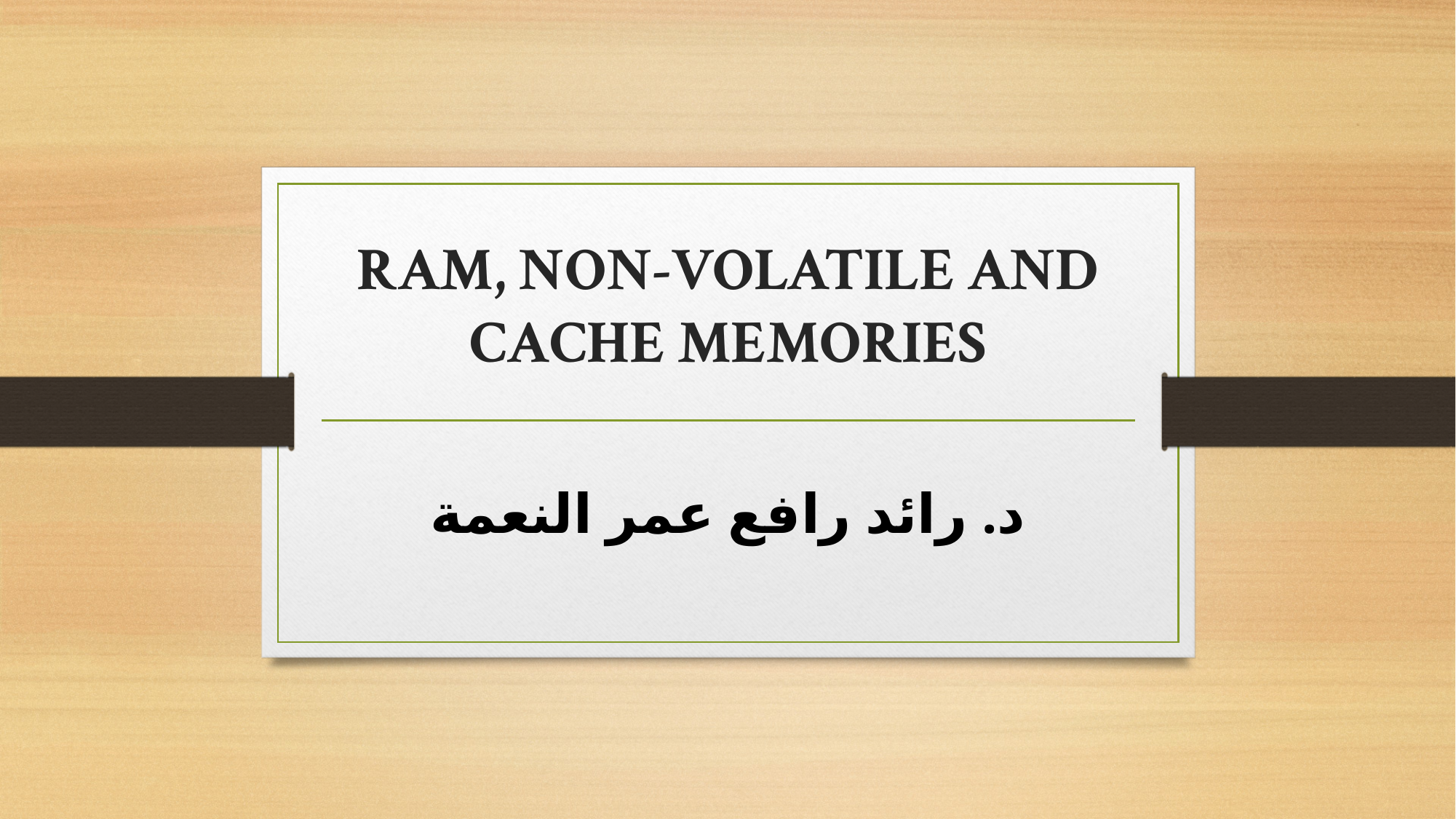

# RAM, NON-VOLATILE AND CACHE MEMORIES
د. رائد رافع عمر النعمة